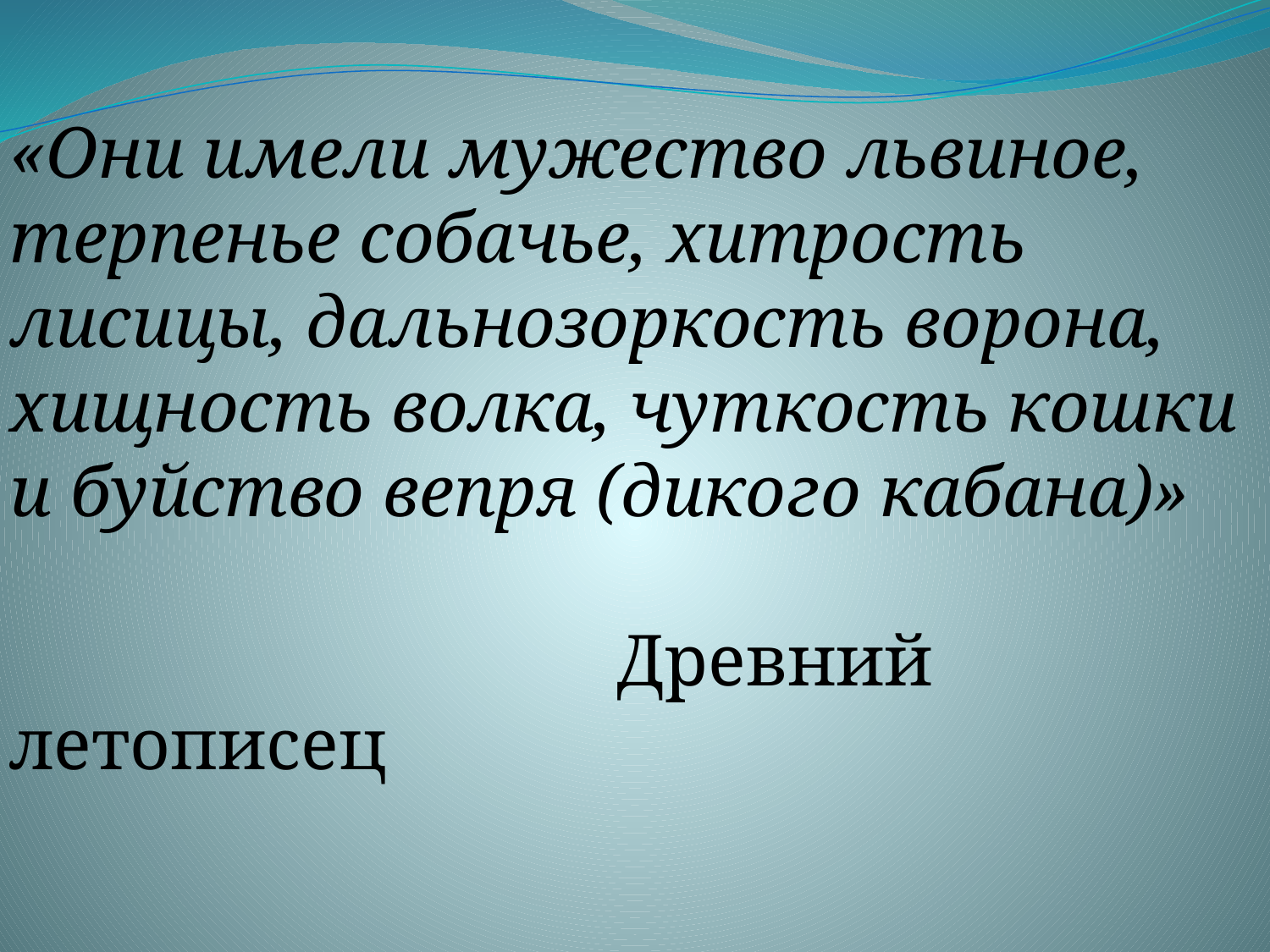

# «Они имели мужество львиное, терпенье собачье, хитрость лисицы, дальнозоркость ворона, хищность волка, чуткость кошки и буйство вепря (дикого кабана)» Древний летописец